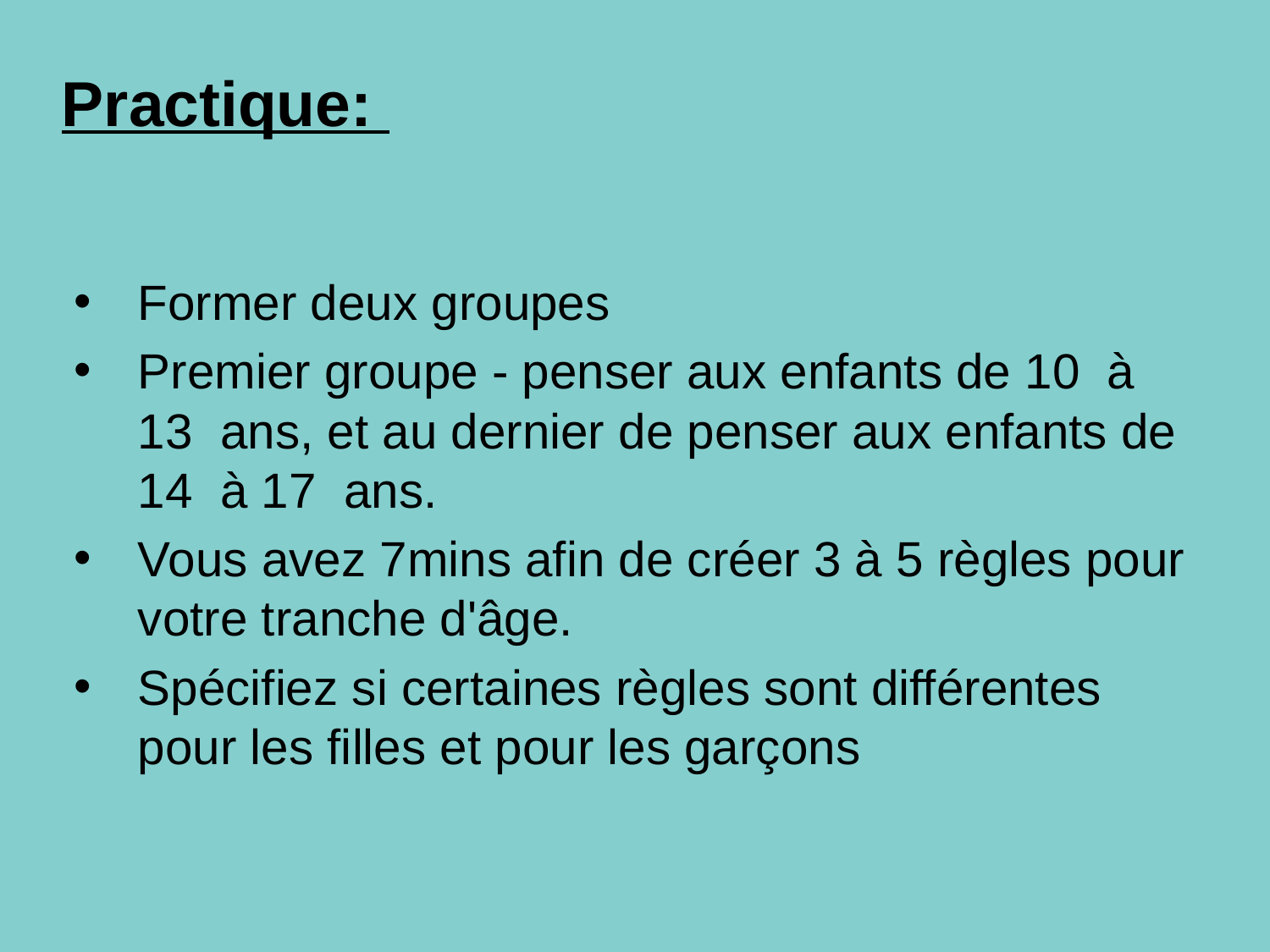

# Practique:
Former deux groupes
Premier groupe - penser aux enfants de 10  à 13  ans, et au dernier de penser aux enfants de 14  à 17  ans.
Vous avez 7mins afin de créer 3 à 5 règles pour votre tranche d'âge.
Spécifiez si certaines règles sont différentes pour les filles et pour les garçons